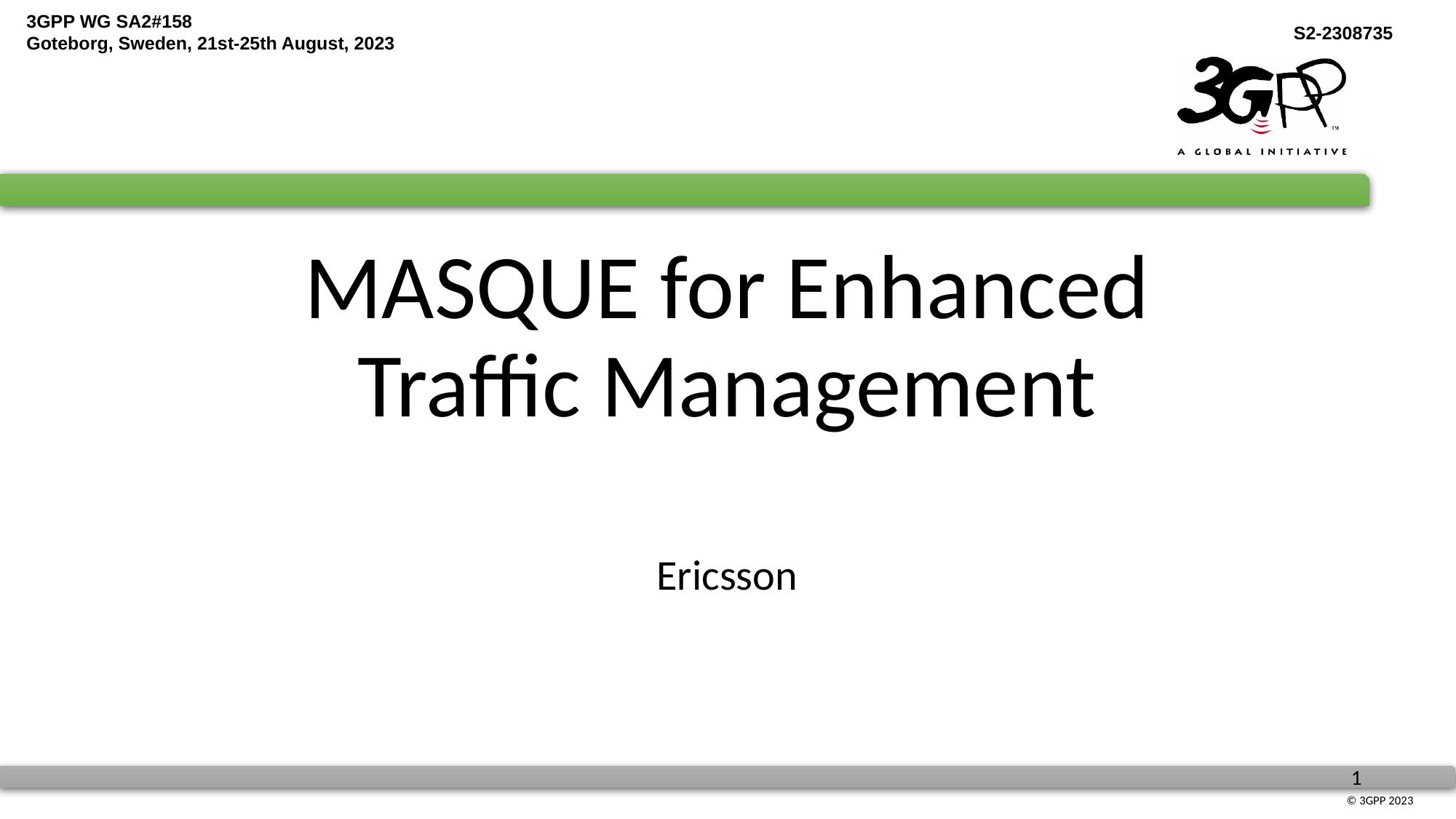

# MASQUE for Enhanced Traffic Management
Ericsson